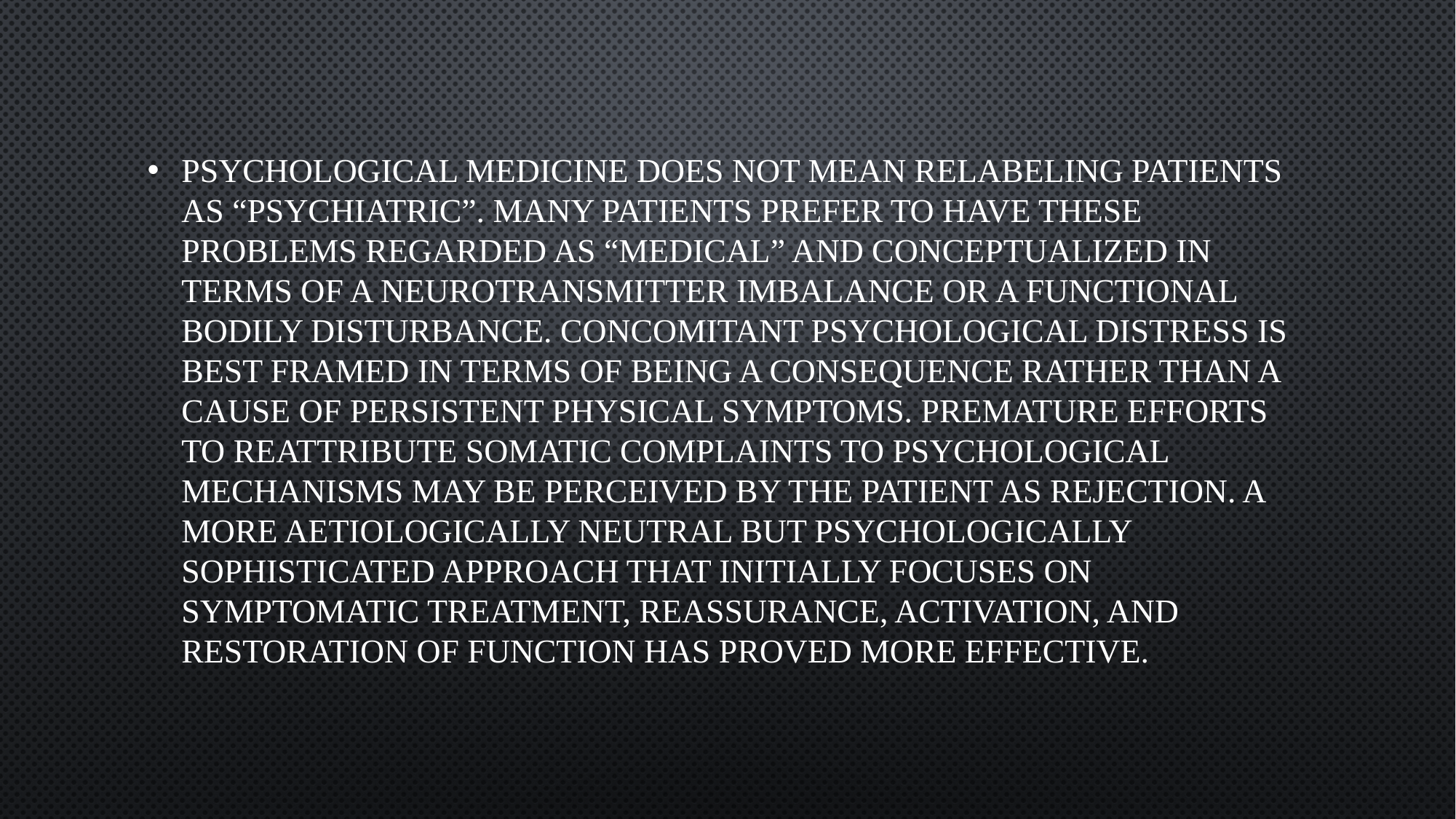

Psychological medicine does not mean relabeling patients as “psychiatric”. Many patients prefer to have these problems regarded as “medical” and conceptualized in terms of a neurotransmitter imbalance or a functional bodily disturbance. Concomitant psychological distress is best framed in terms of being a consequence rather than a cause of persistent physical symptoms. Premature efforts to reattribute somatic complaints to psychological mechanisms may be perceived by the patient as rejection. A more aetiologically neutral but psychologically sophisticated approach that initially focuses on symptomatic treatment, reassurance, activation, and restoration of function has proved more effective.